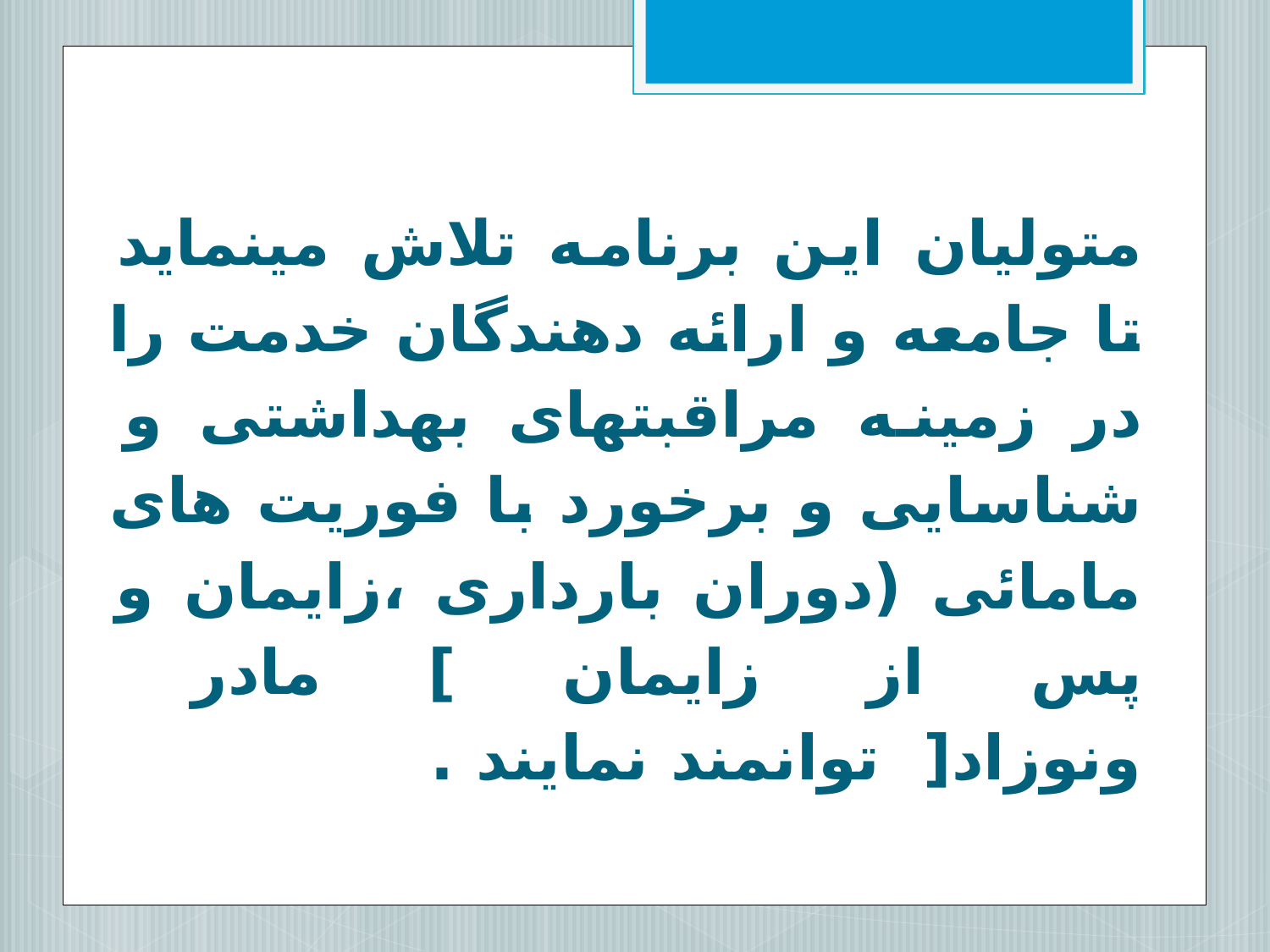

متولیان این برنامه تلاش مینماید تا جامعه و ارائه دهندگان خدمت را در زمینه مراقبتهای بهداشتی و شناسایی و برخورد با فوریت های مامائی (دوران بارداری ،زایمان و پس از زايمان ] مادر ونوزاد[  توانمند نمایند .